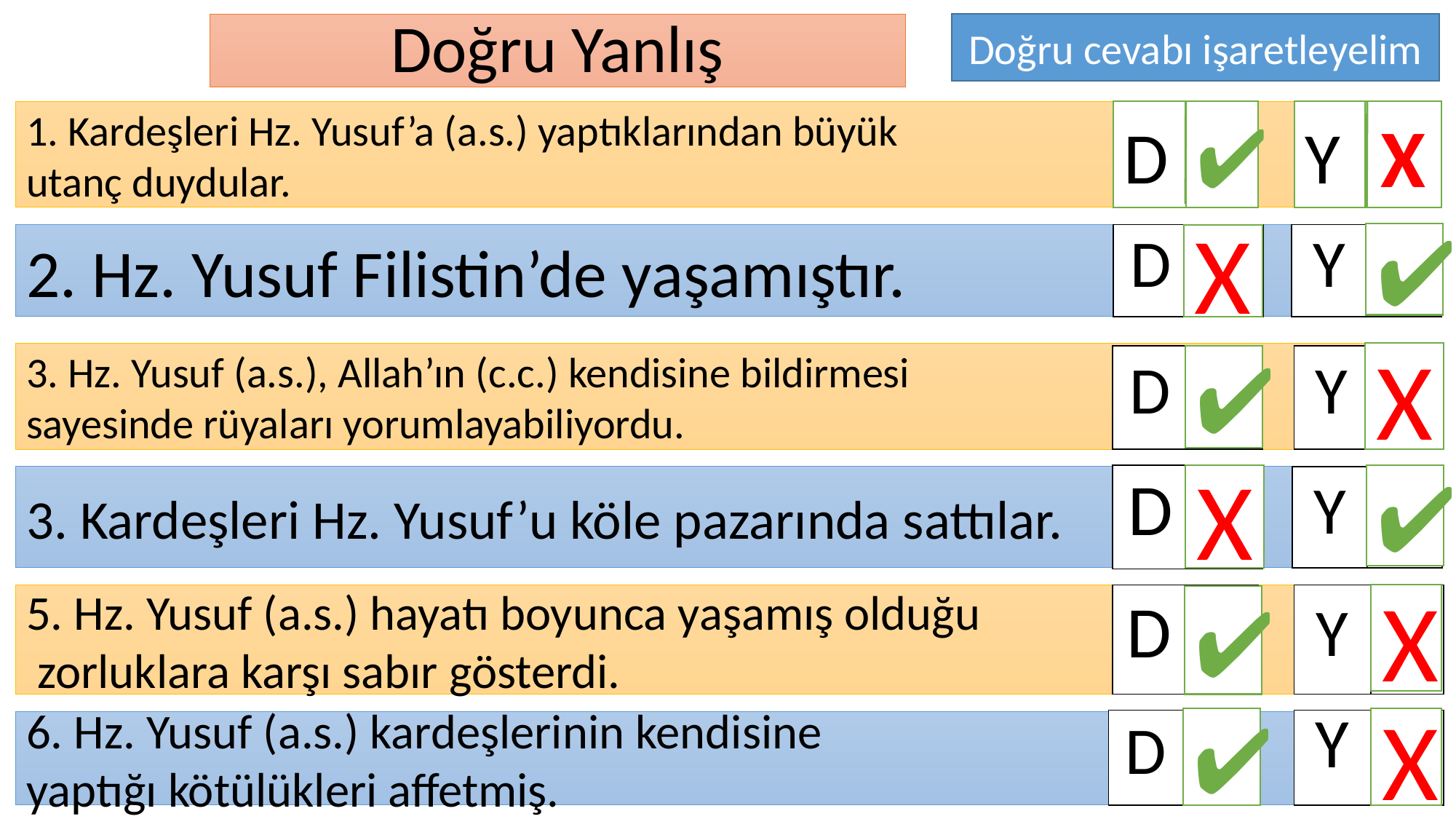

# Doğru Yanlış
Doğru cevabı işaretleyelim
✔
1. Kardeşleri Hz. Yusuf’a (a.s.) yaptıklarından büyük
utanç duydular.
D
Y
X
✔
2. Hz. Yusuf Filistin’de yaşamıştır.
| D |  |
| --- | --- |
X
| Y |  |
| --- | --- |
X
3. Hz. Yusuf (a.s.), Allah’ın (c.c.) kendisine bildirmesi
sayesinde rüyaları yorumlayabiliyordu.
| D |  |
| --- | --- |
✔
| Y |  |
| --- | --- |
| D |  |
| --- | --- |
X
✔
| Y |  |
| --- | --- |
3. Kardeşleri Hz. Yusuf’u köle pazarında sattılar.
X
| Y |  |
| --- | --- |
5. Hz. Yusuf (a.s.) hayatı boyunca yaşamış olduğu
 zorluklara karşı sabır gösterdi.
| D |  |
| --- | --- |
✔
✔
X
| D |  |
| --- | --- |
| Y |  |
| --- | --- |
6. Hz. Yusuf (a.s.) kardeşlerinin kendisine
yaptığı kötülükleri affetmiş.